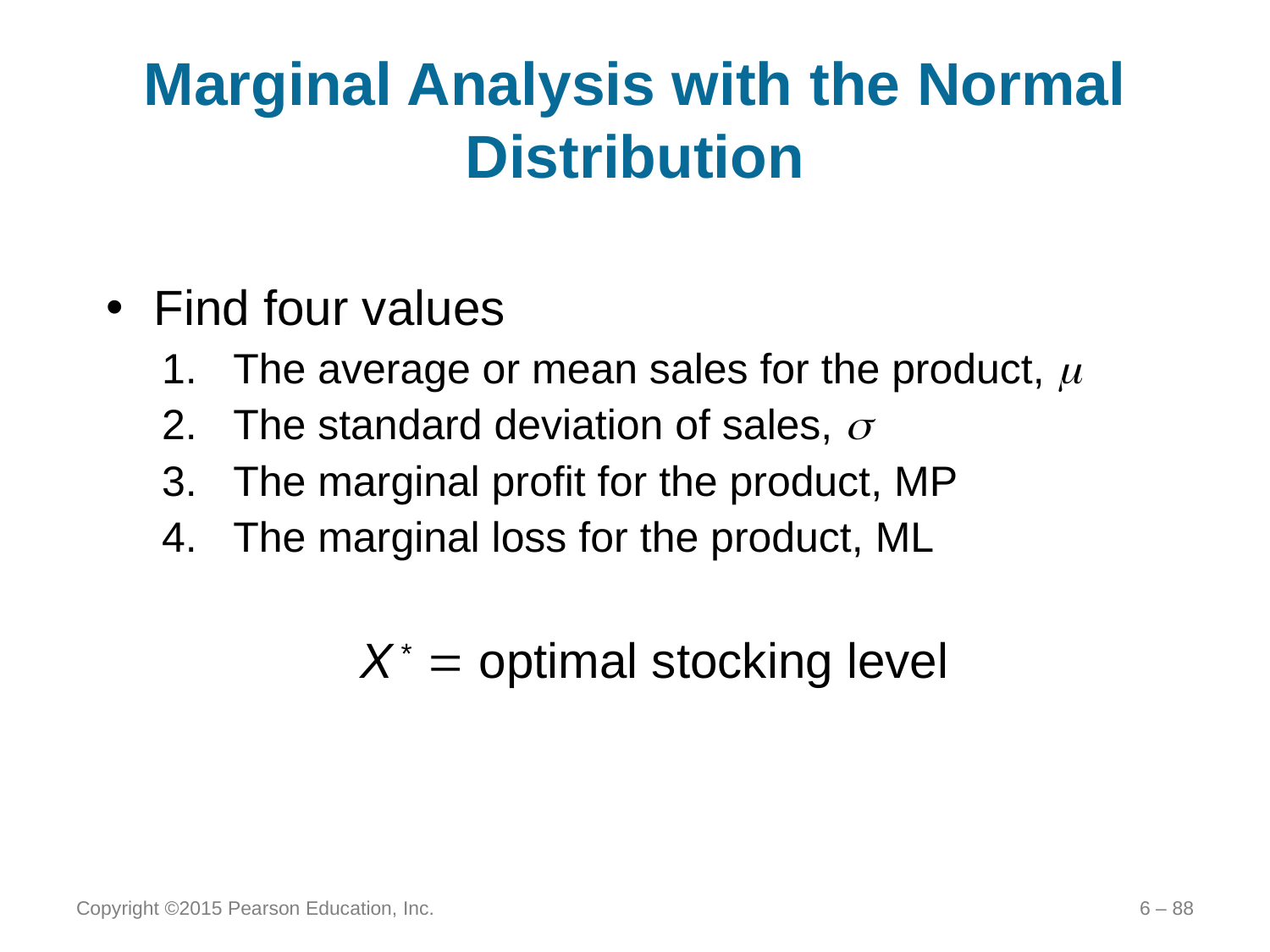

# Marginal Analysis with the Normal Distribution
Find four values
The average or mean sales for the product, μ
The standard deviation of sales, σ
The marginal profit for the product, MP
The marginal loss for the product, ML

		X * = optimal stocking level
Copyright ©2015 Pearson Education, Inc.
6 – 88